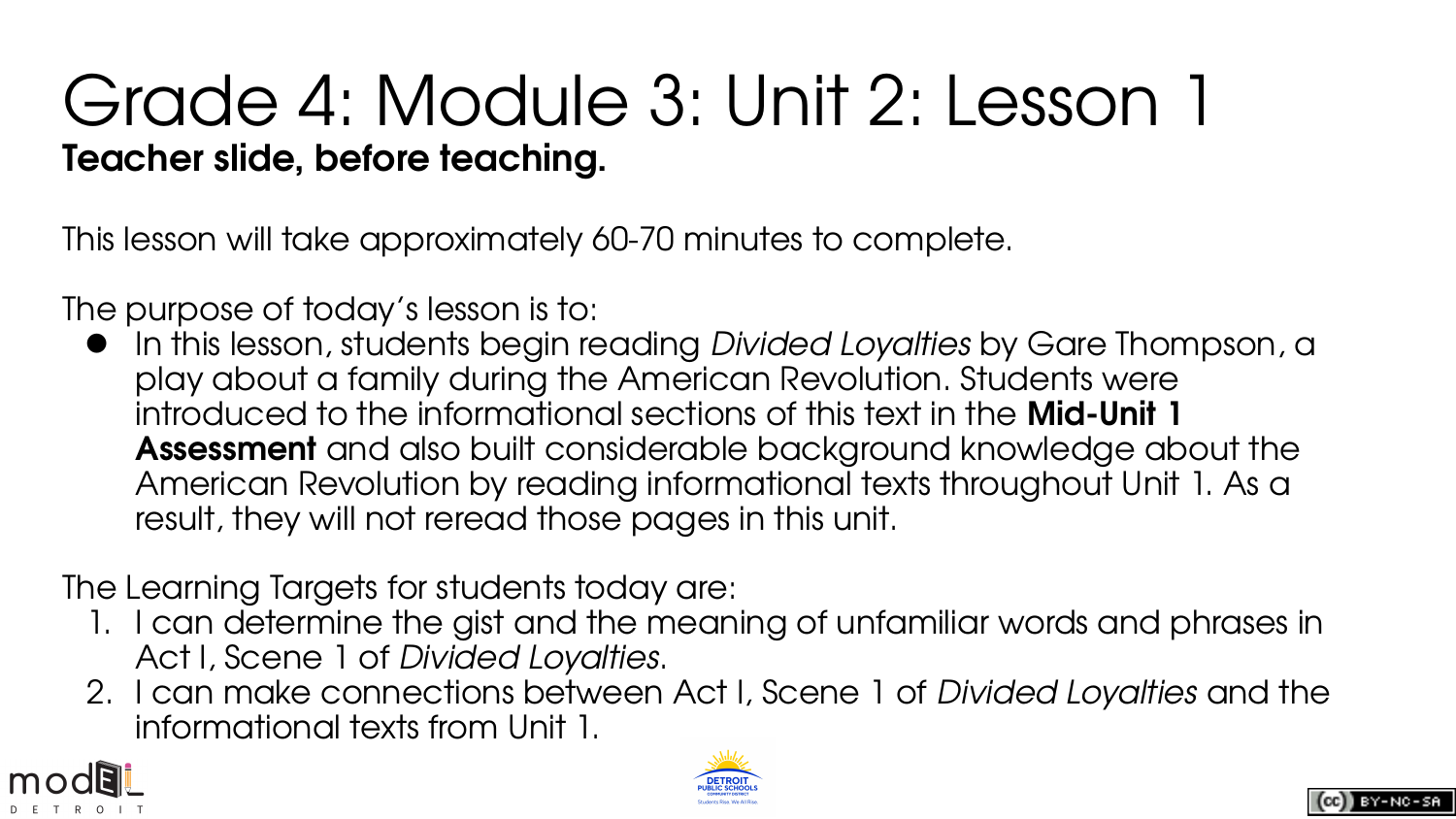

# Grade 4: Module 3: Unit 2: Lesson 1
Teacher slide, before teaching.
This lesson will take approximately 60-70 minutes to complete.

The purpose of today’s lesson is to:
In this lesson, students begin reading Divided Loyalties by Gare Thompson, a play about a family during the American Revolution. Students were introduced to the informational sections of this text in the Mid-Unit 1 Assessment and also built considerable background knowledge about the American Revolution by reading informational texts throughout Unit 1. As a result, they will not reread those pages in this unit.

The Learning Targets for students today are:
I can determine the gist and the meaning of unfamiliar words and phrases in Act I, Scene 1 of Divided Loyalties.
I can make connections between Act I, Scene 1 of Divided Loyalties and the informational texts from Unit 1.